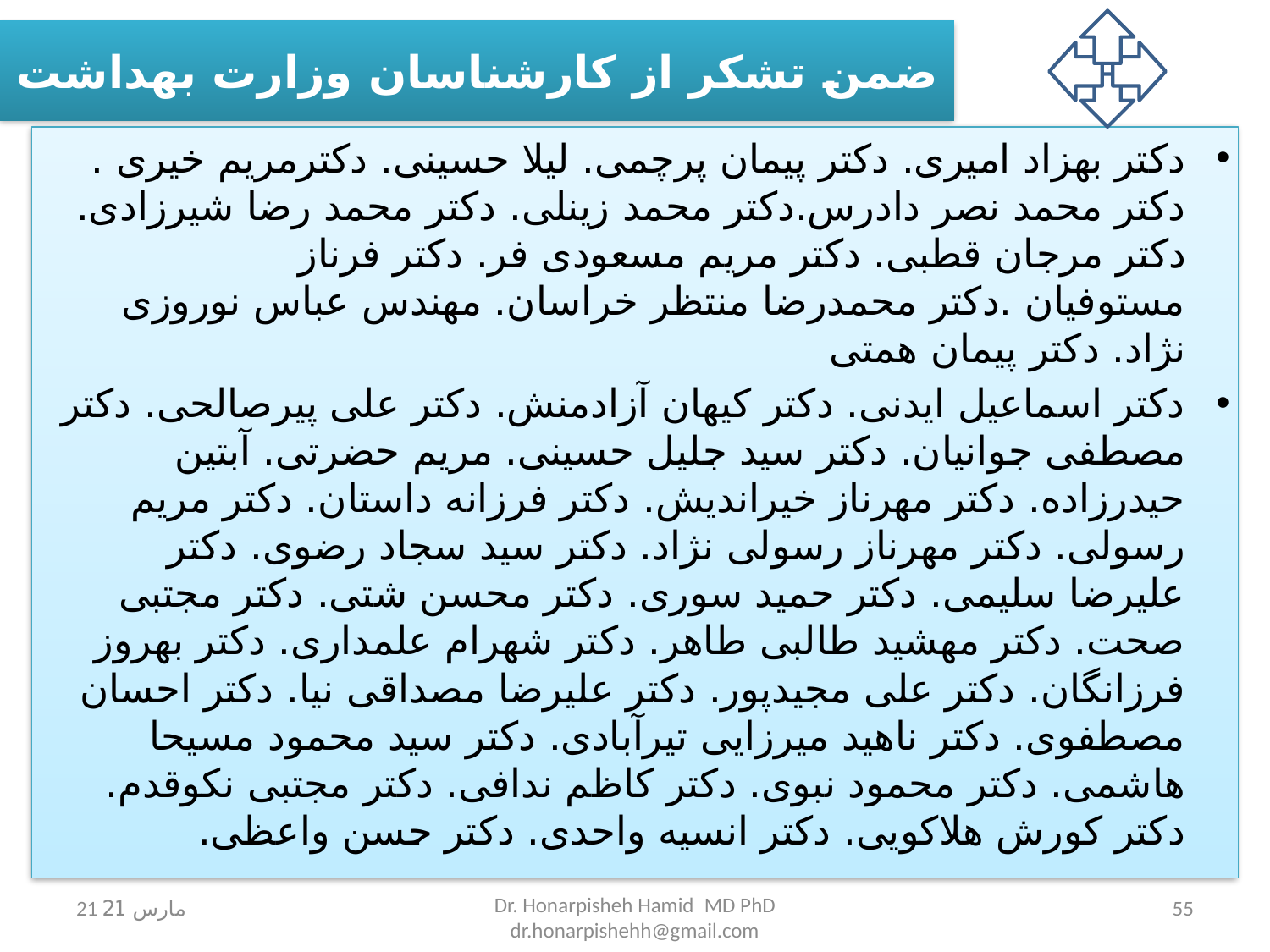

# ضمن تشکر از کارشناسان وزارت بهداشت
دکتر بهزاد امیری. دکتر پیمان پرچمی. لیلا حسینی. دکترمریم خیری . دکتر محمد نصر دادرس.دکتر محمد زینلی. دکتر محمد رضا شیرزادی. دکتر مرجان قطبی. دکتر مریم مسعودی فر. دکتر فرناز مستوفیان .دکتر محمدرضا منتظر خراسان. مهندس عباس نوروزی نژاد. دکتر پیمان همتی
دکتر اسماعیل ایدنی. دکتر کیهان آزادمنش. دکتر علی پیرصالحی. دکتر مصطفی جوانیان. دکتر سید جلیل حسینی. مریم حضرتی. آبتین حیدرزاده. دکتر مهرناز خیراندیش. دکتر فرزانه داستان. دکتر مریم رسولی. دکتر مهرناز رسولی نژاد. دکتر سید سجاد رضوی. دکتر علیرضا سلیمی. دکتر حمید سوری. دکتر محسن شتی. دکتر مجتبی صحت. دکتر مهشید طالبی طاهر. دکتر شهرام علمداری. دکتر بهروز فرزانگان. دکتر علی مجیدپور. دکتر علیرضا مصداقی نیا. دکتر احسان مصطفوی. دکتر ناهید میرزایی تیرآبادی. دکتر سید محمود مسیحا هاشمی. دکتر محمود نبوی. دکتر کاظم ندافی. دکتر مجتبی نکوقدم. دکتر کورش هلاکویی. دکتر انسیه واحدی. دکتر حسن واعظی.
21 مارس 21
Dr. Honarpisheh Hamid  MD PhD dr.honarpishehh@gmail.com
55